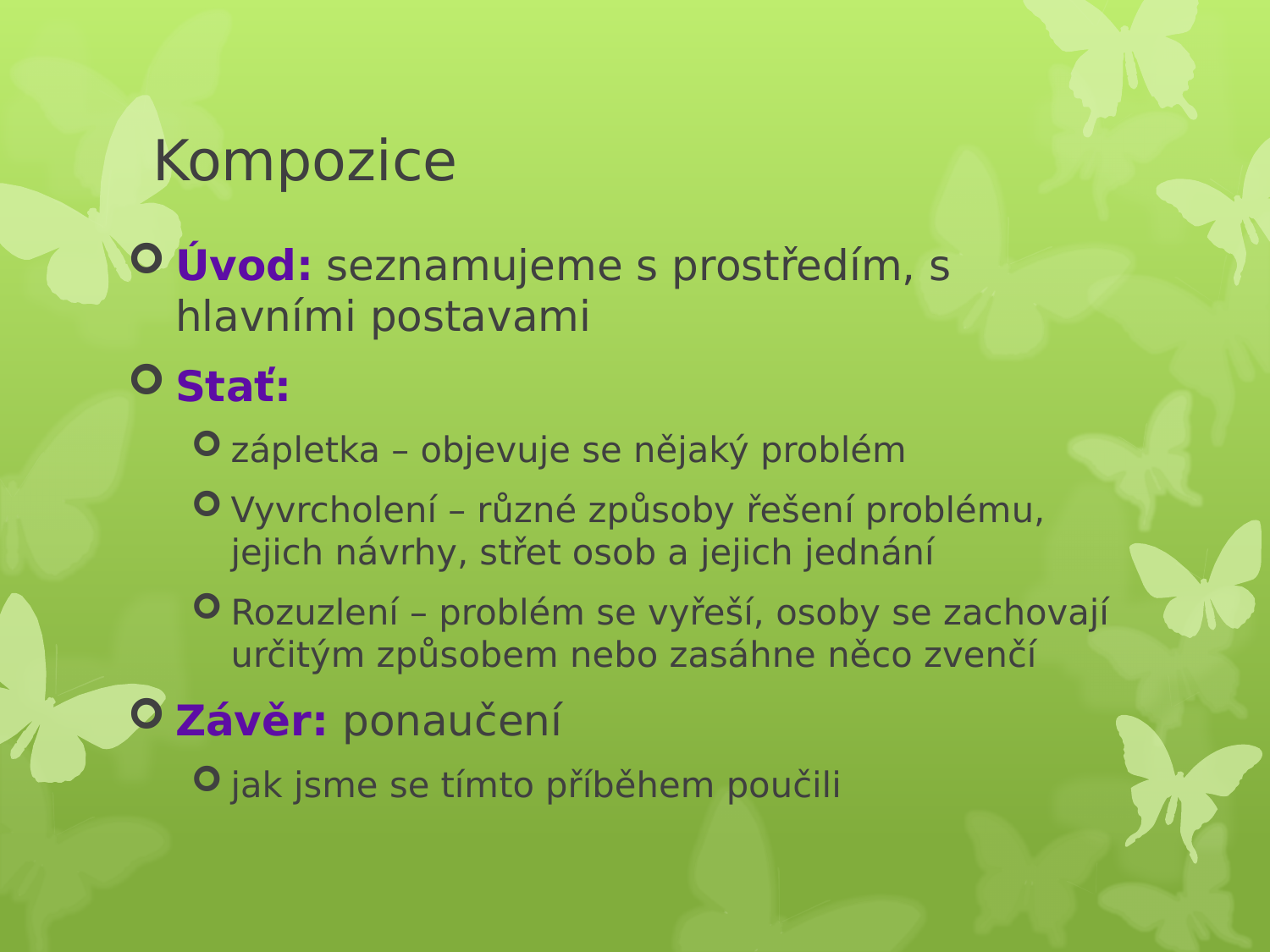

# Kompozice
Úvod: seznamujeme s prostředím, s hlavními postavami
Stať:
zápletka – objevuje se nějaký problém
Vyvrcholení – různé způsoby řešení problému, jejich návrhy, střet osob a jejich jednání
Rozuzlení – problém se vyřeší, osoby se zachovají určitým způsobem nebo zasáhne něco zvenčí
Závěr: ponaučení
jak jsme se tímto příběhem poučili